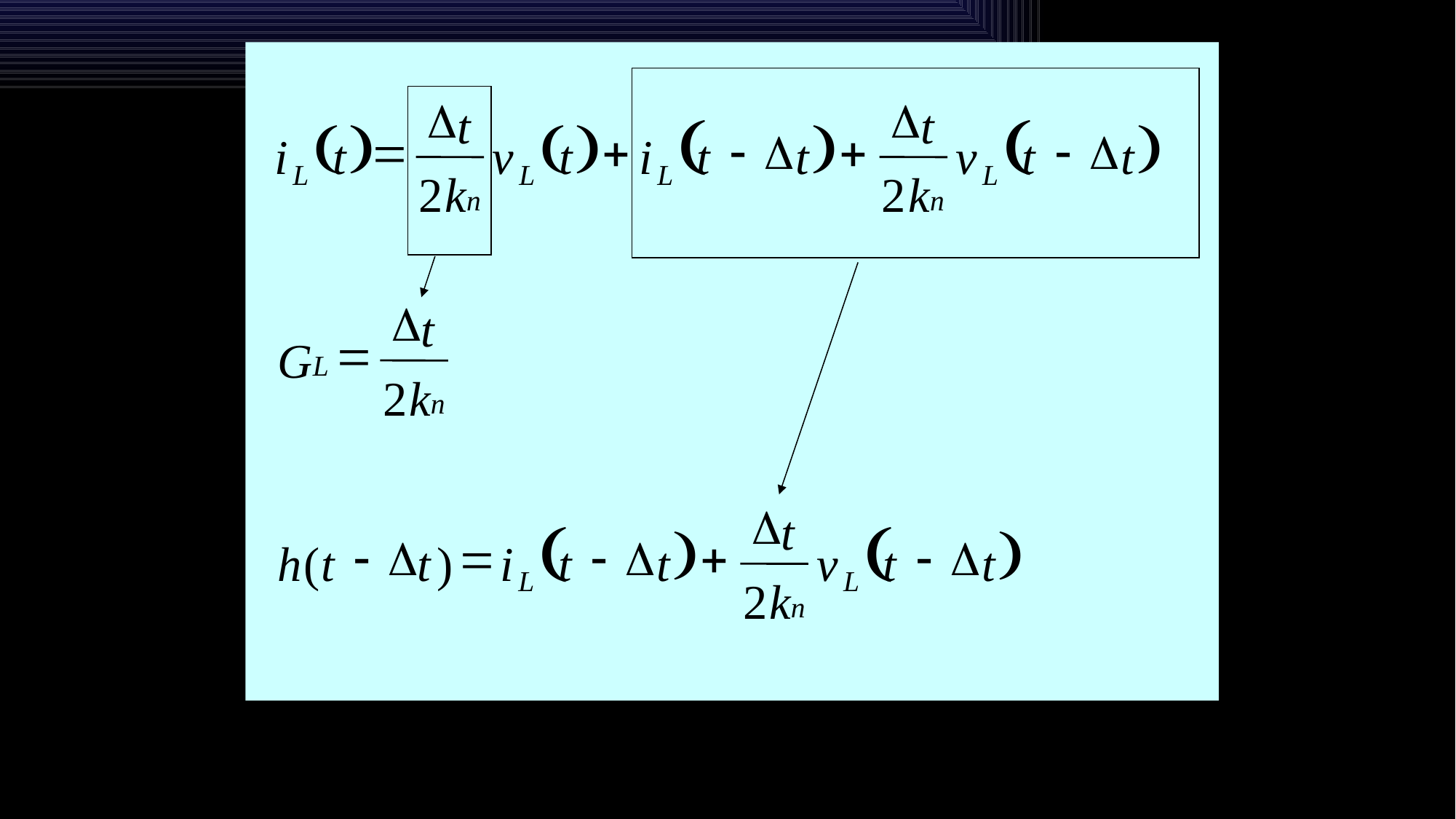

Δ
Δ
t
t
(
(
(
)
(
)
)
)
=
+
−
Δ
+
−
Δ
i
t
v
t
i
t
t
v
t
t
L
L
L
L

2
k
2
k
n
n

Δ
t
=
G
L

2
k
n
Δ
t
(
(
)
)
−
Δ
=
−
Δ
+
−
Δ
h
(
t
t
)
i
t
t
v
t
t
L
L

2
k
n